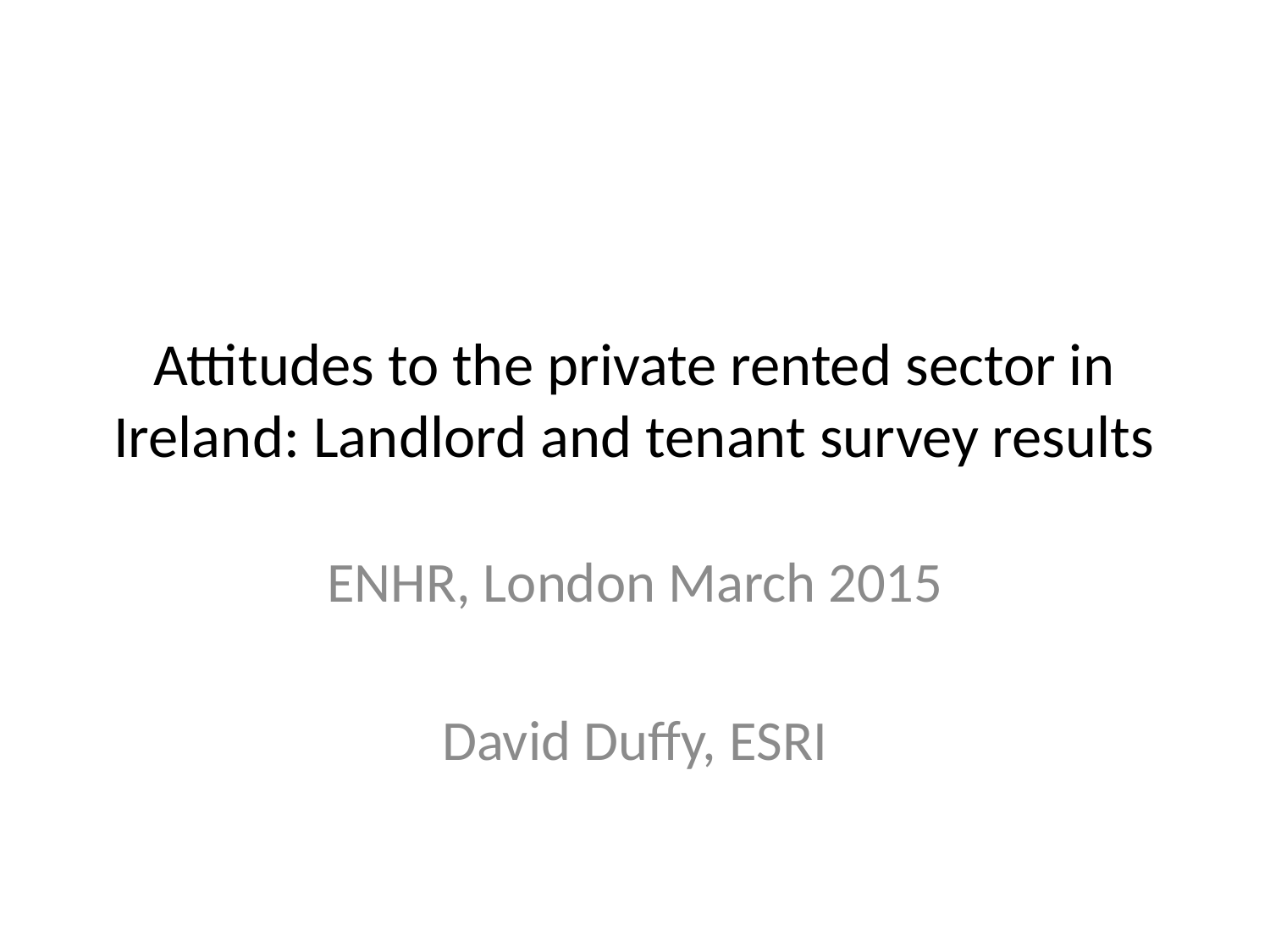

# Attitudes to the private rented sector in Ireland: Landlord and tenant survey results
ENHR, London March 2015

David Duffy, ESRI